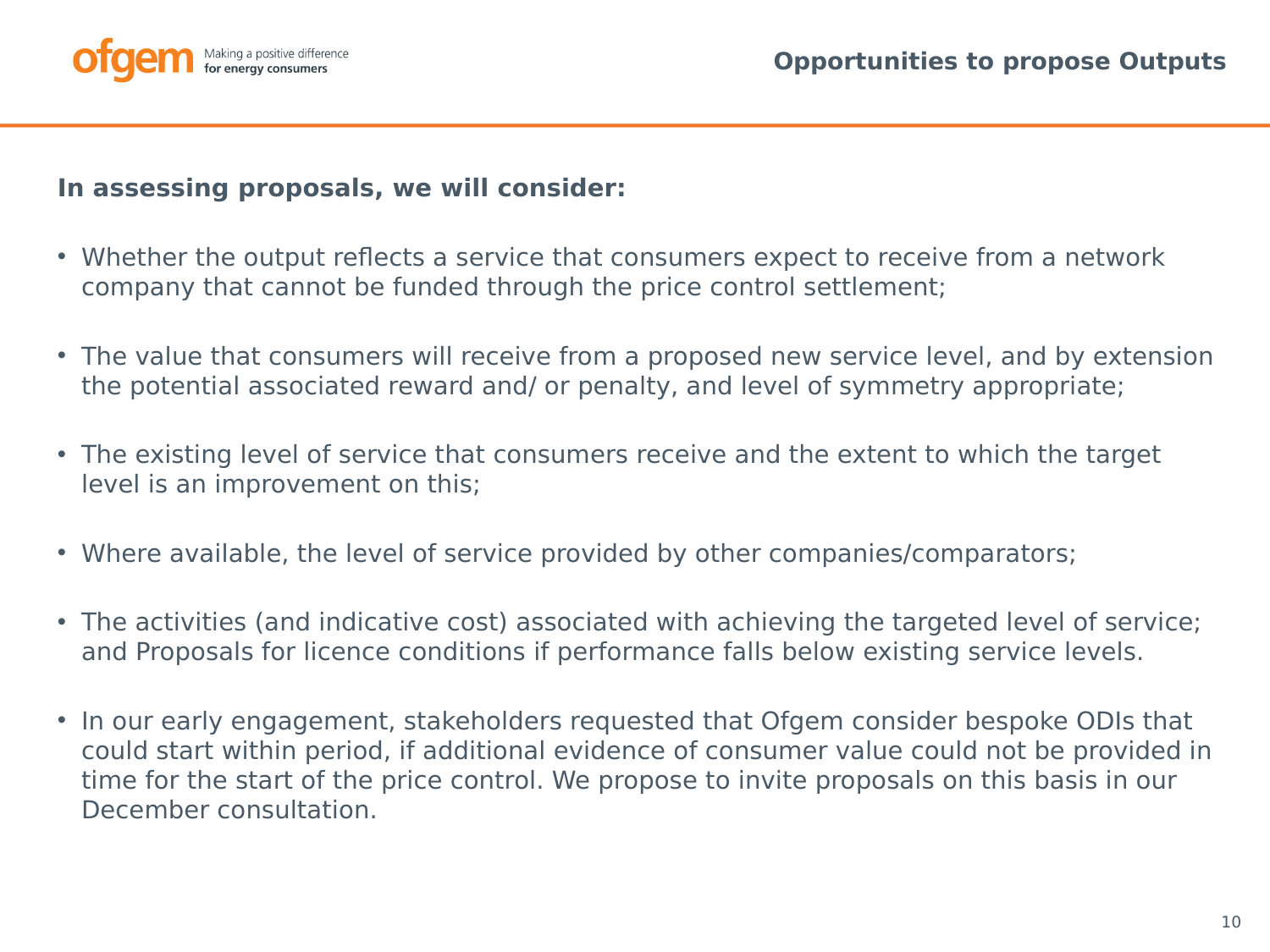

# Opportunities to propose Outputs
In assessing proposals, we will consider:

Whether the output reflects a service that consumers expect to receive from a network company that cannot be funded through the price control settlement;

The value that consumers will receive from a proposed new service level, and by extension the potential associated reward and/ or penalty, and level of symmetry appropriate;

The existing level of service that consumers receive and the extent to which the target level is an improvement on this;

Where available, the level of service provided by other companies/comparators;

The activities (and indicative cost) associated with achieving the targeted level of service; and Proposals for licence conditions if performance falls below existing service levels.

In our early engagement, stakeholders requested that Ofgem consider bespoke ODIs that could start within period, if additional evidence of consumer value could not be provided in time for the start of the price control. We propose to invite proposals on this basis in our December consultation.

10